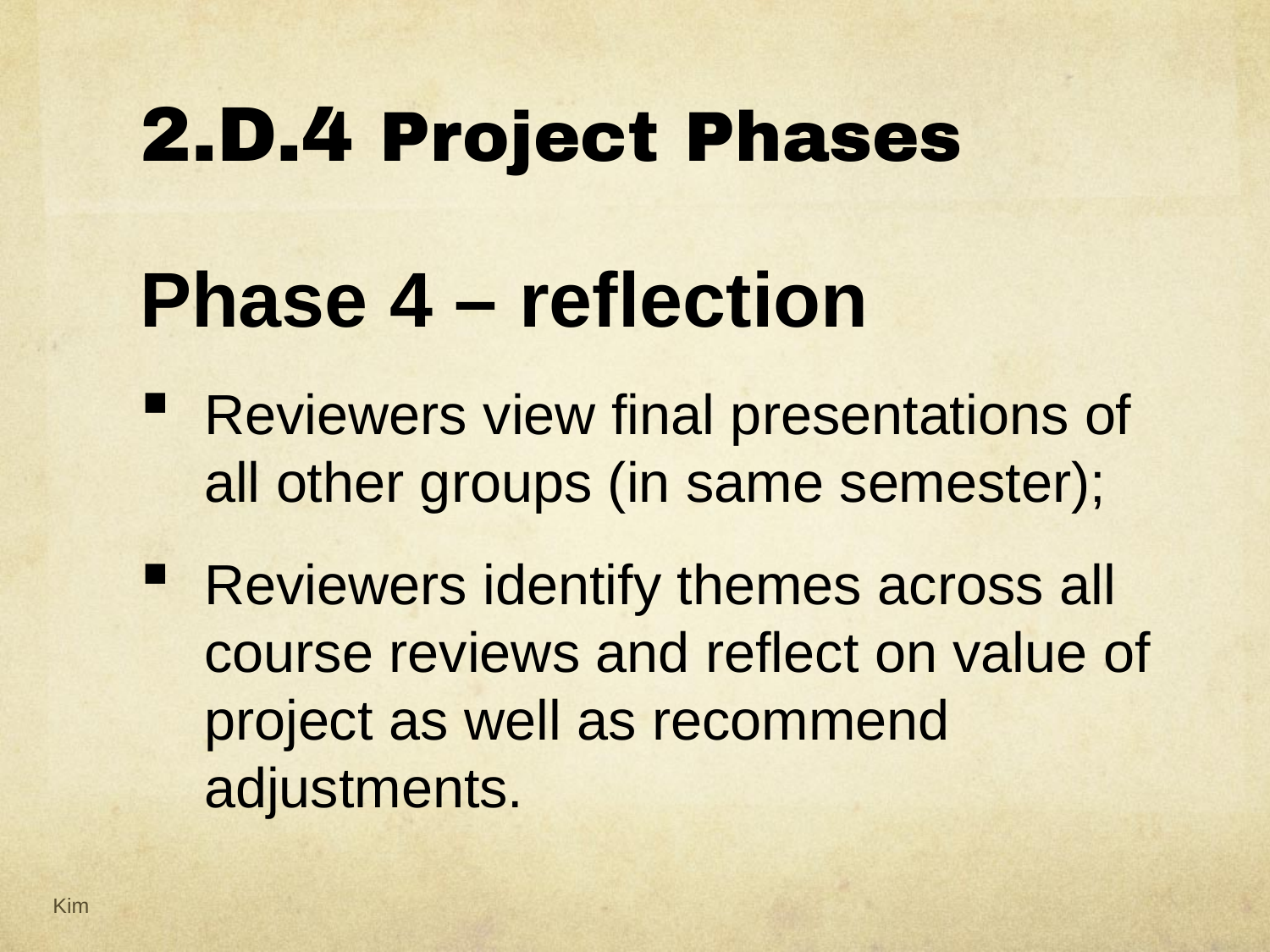

# 2.D.4 Project Phases
Phase 4 – reflection
Reviewers view final presentations of all other groups (in same semester);
Reviewers identify themes across all course reviews and reflect on value of project as well as recommend adjustments.

Kim